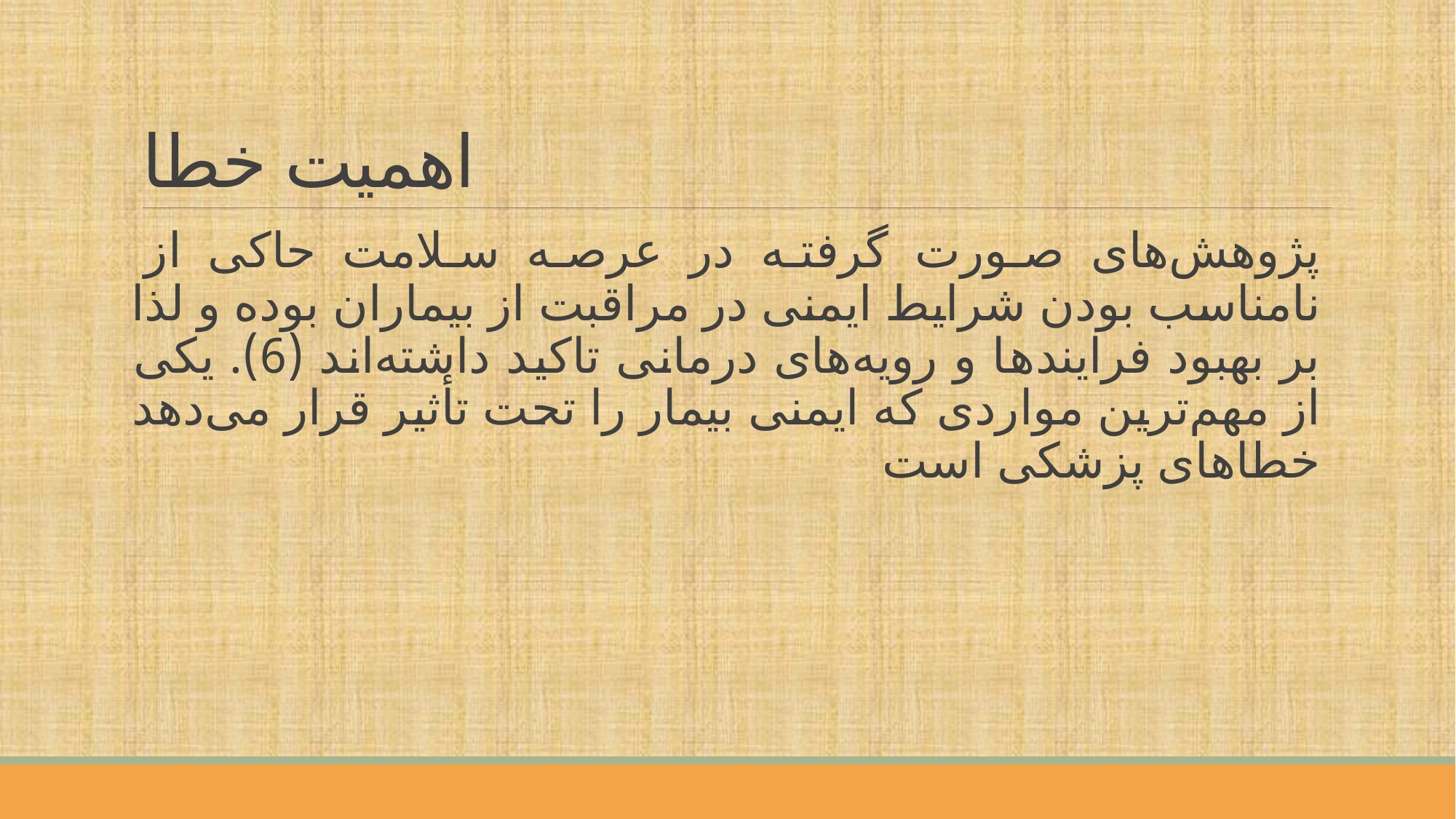

# اهمیت خطا
پژوهش‌های صورت گرفته در عرصه سلامت حاکی از نامناسب بودن شرایط ایمنی در مراقبت از بیماران بوده و لذا بر بهبود فرایندها و رویه‌های درمانی تاکید داشته‌اند (6). یکی از مهم‌ترین مواردی که ایمنی بیمار را تحت تأثیر قرار می‌دهد خطاهای پزشکی است